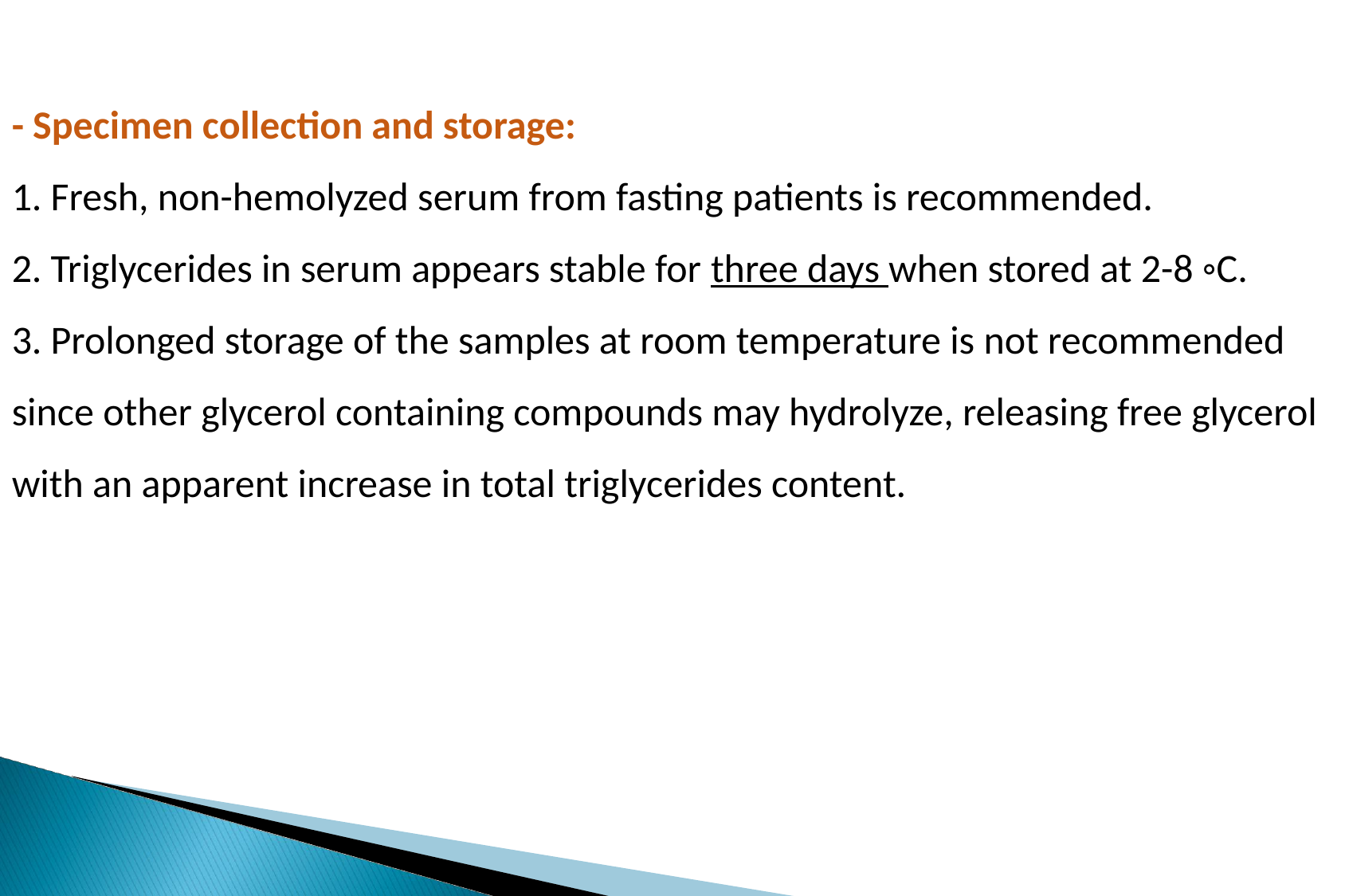

- Specimen collection and storage:
1. Fresh, non-hemolyzed serum from fasting patients is recommended.
2. Triglycerides in serum appears stable for three days when stored at 2-8 ◦C.
3. Prolonged storage of the samples at room temperature is not recommended since other glycerol containing compounds may hydrolyze, releasing free glycerol with an apparent increase in total triglycerides content.